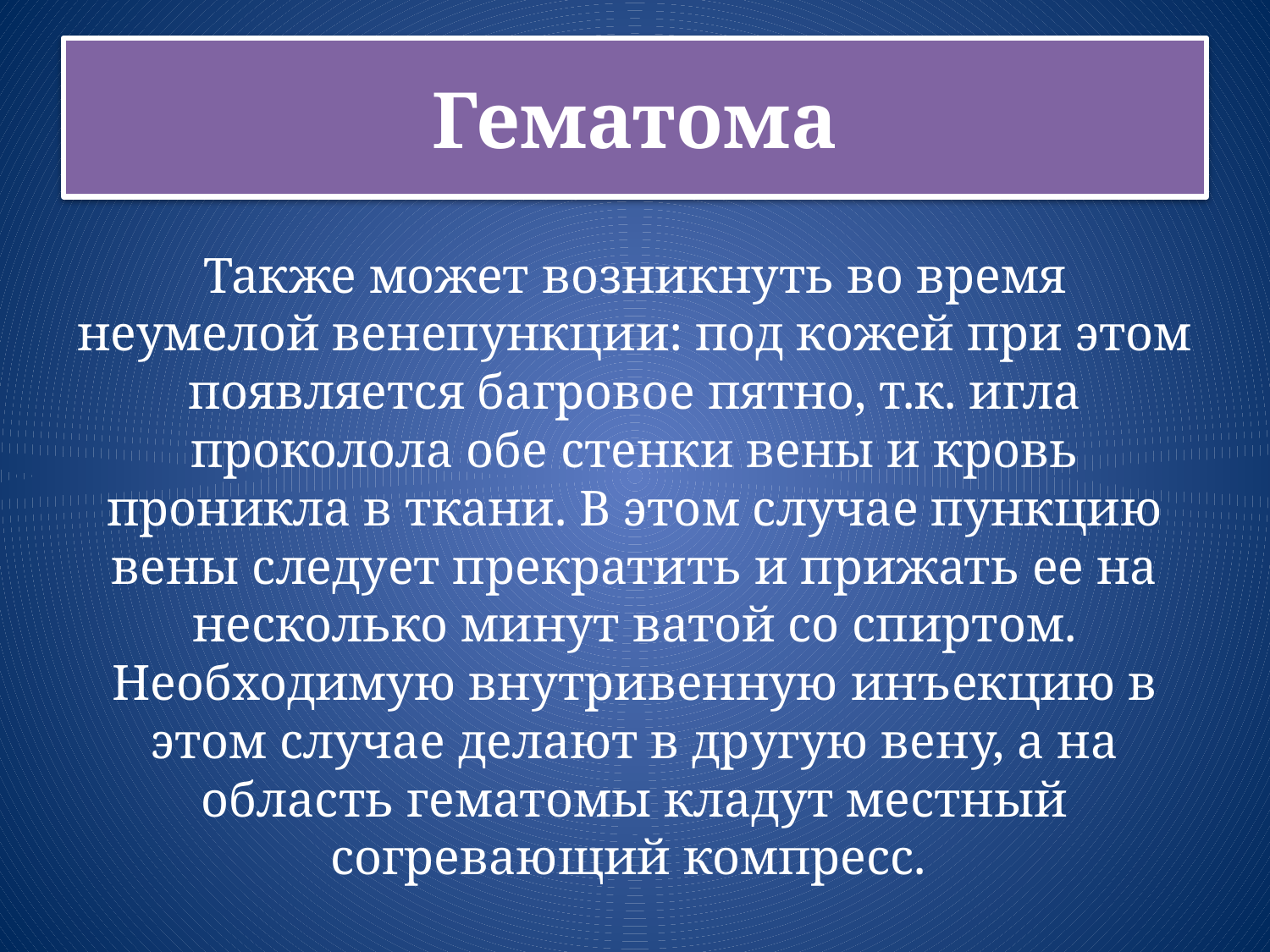

# Гематома
Также может возникнуть во время неумелой венепункции: под кожей при этом появляется багровое пятно, т.к. игла проколола обе стенки вены и кровь проникла в ткани. В этом случае пункцию вены следует прекратить и прижать ее на несколько минут ватой со спиртом. Необходимую внутривенную инъекцию в этом случае делают в другую вену, а на область гематомы кладут местный согревающий компресс.